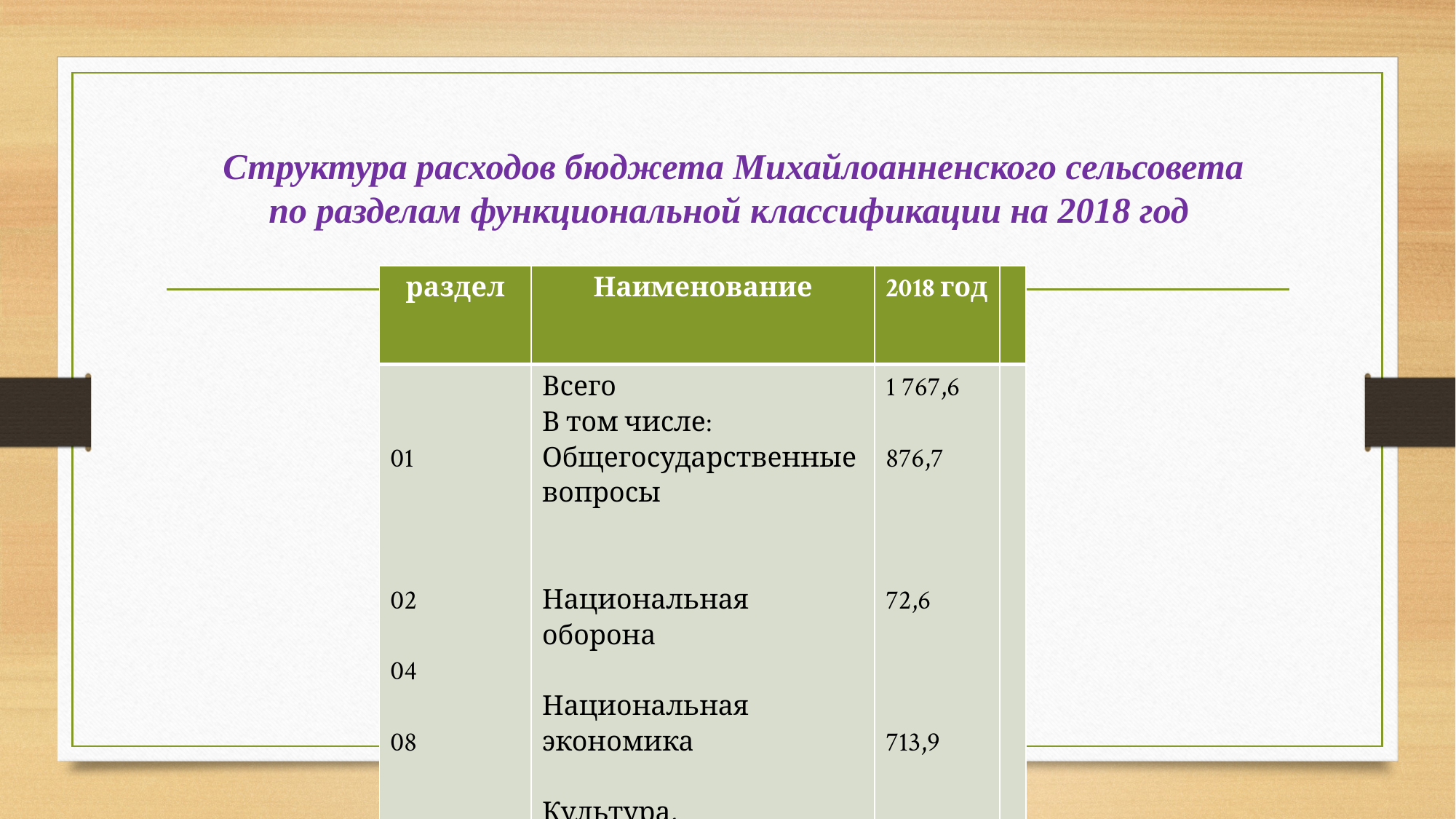

# Структура расходов бюджета Михайлоанненского сельсовета по разделам функциональной классификации на 2018 год
| раздел | Наименование | 2018 год |  |
| --- | --- | --- | --- |
| 01 02 04 08 | Всего В том числе: Общегосударственные вопросы Национальная оборона Национальная экономика Культура, Кинематография | 1 767,6 876,7 72,6 713,9 |  |